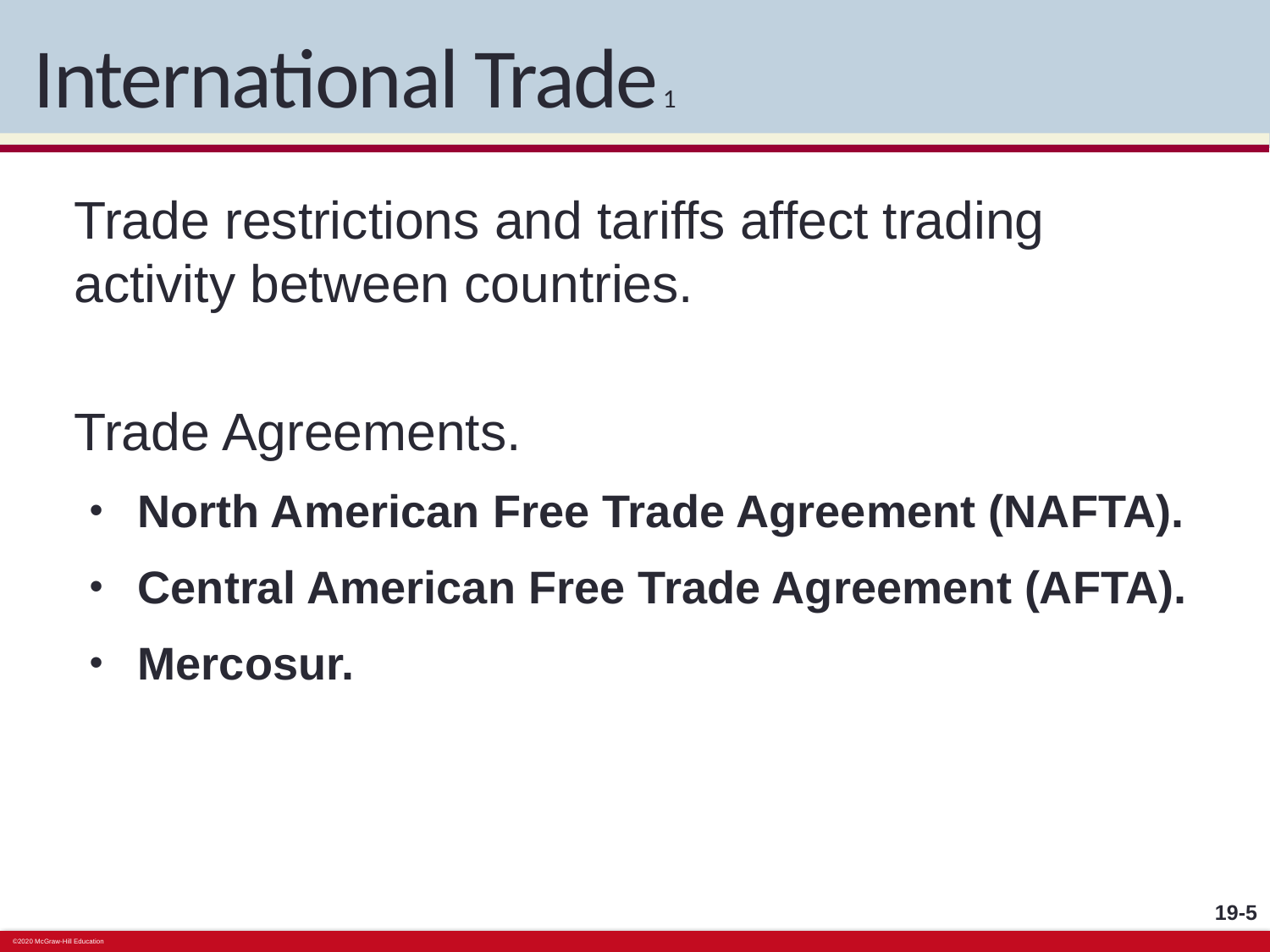

# International Trade 1
Trade restrictions and tariffs affect trading activity between countries.
Trade Agreements.
North American Free Trade Agreement (NAFTA).
Central American Free Trade Agreement (AFTA).
Mercosur.